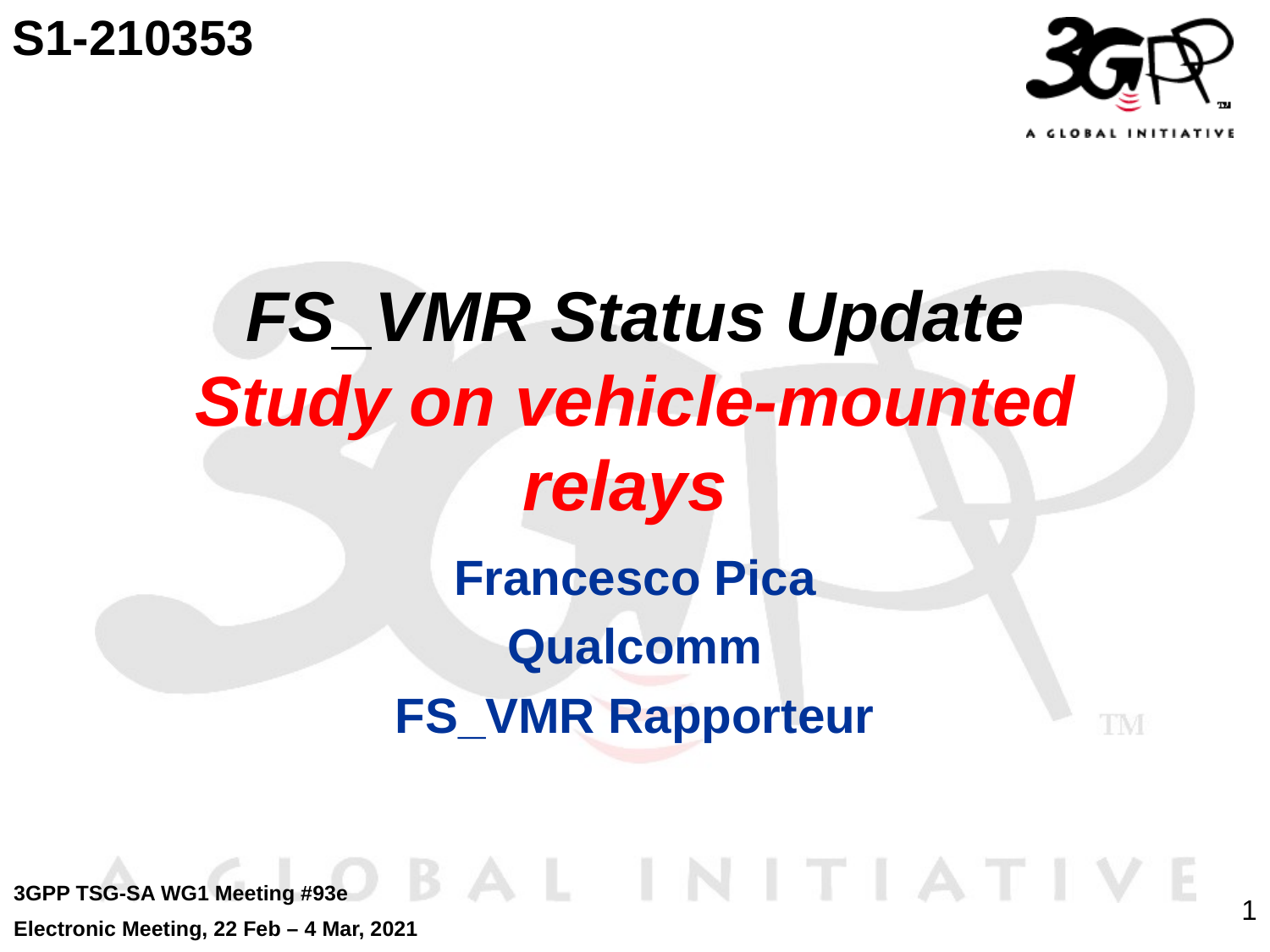

S1-210353
# FS_VMR Status Update Study on vehicle-mounted relays
Francesco Pica
Qualcomm
FS_VMR Rapporteur
3GPP TSG-SA WG1 Meeting #93e
Electronic Meeting, 22 Feb – 4 Mar, 2021
1